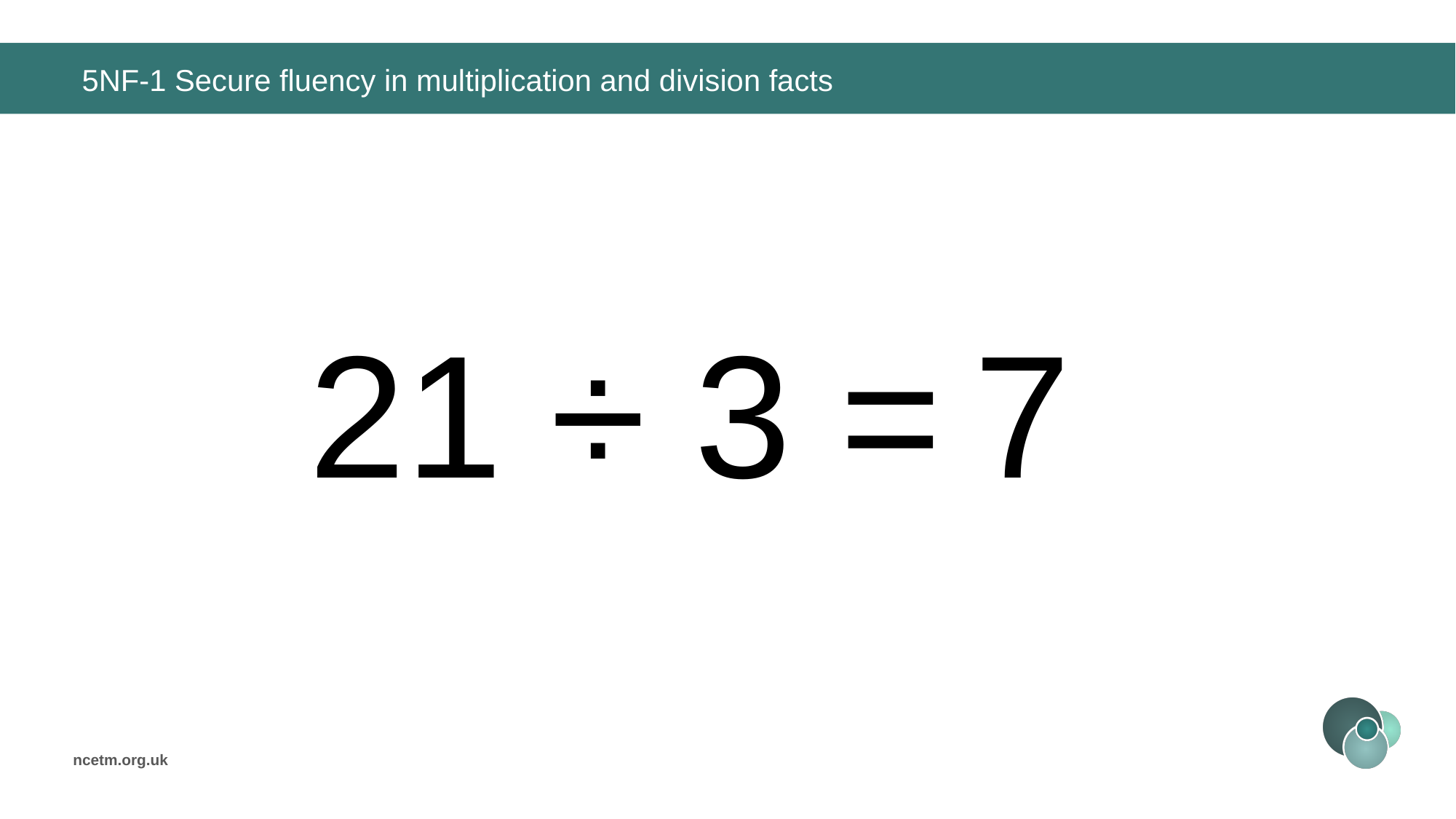

# 5NF-1 Secure fluency in multiplication and division facts
21 ÷ 3 =
7